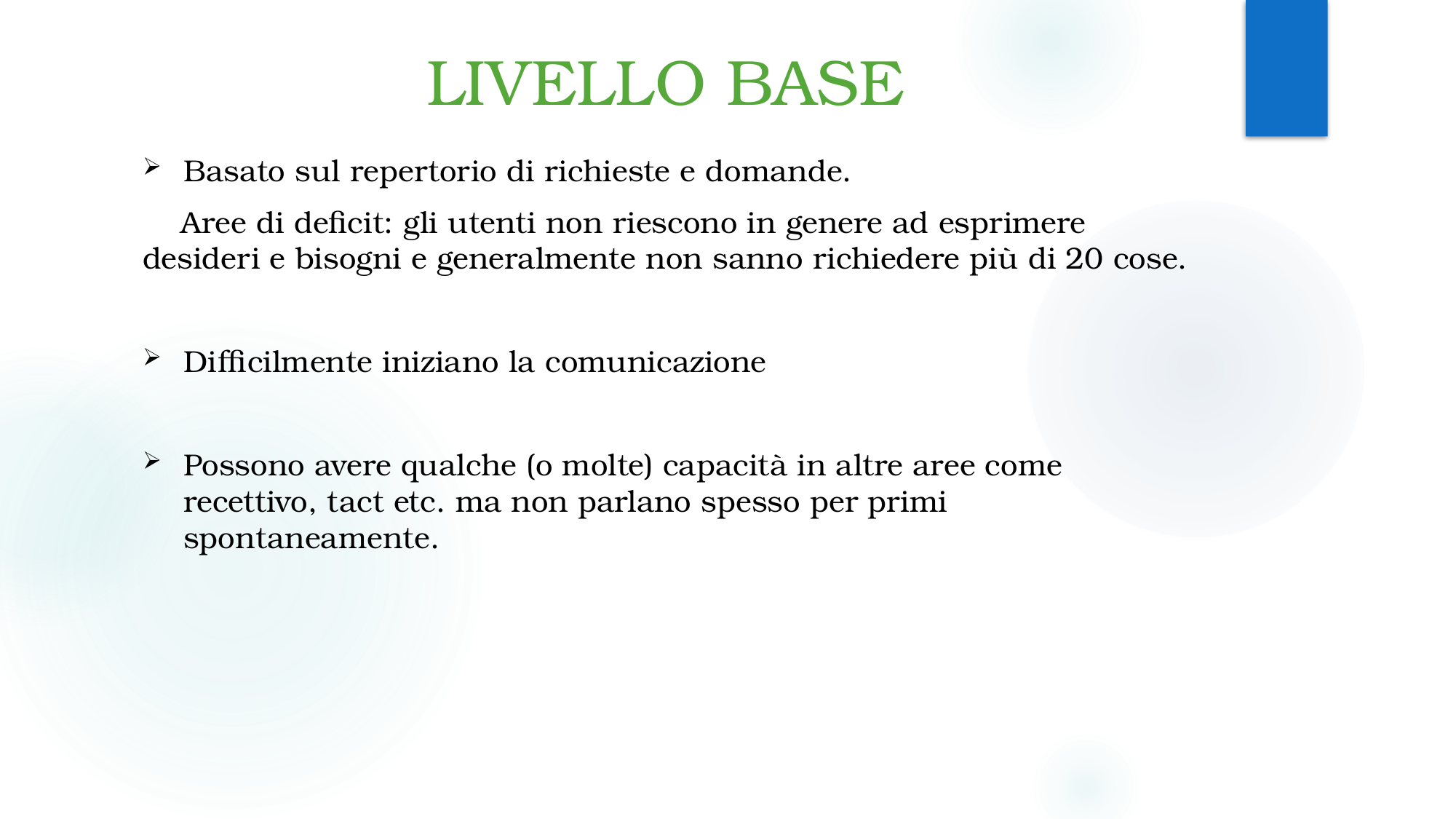

# LIVELLO BASE
Basato sul repertorio di richieste e domande.
    Aree di deficit: gli utenti non riescono in genere ad esprimere desideri e bisogni e generalmente non sanno richiedere più di 20 cose.

Difficilmente iniziano la comunicazione

Possono avere qualche (o molte) capacità in altre aree come recettivo, tact etc. ma non parlano spesso per primi spontaneamente.